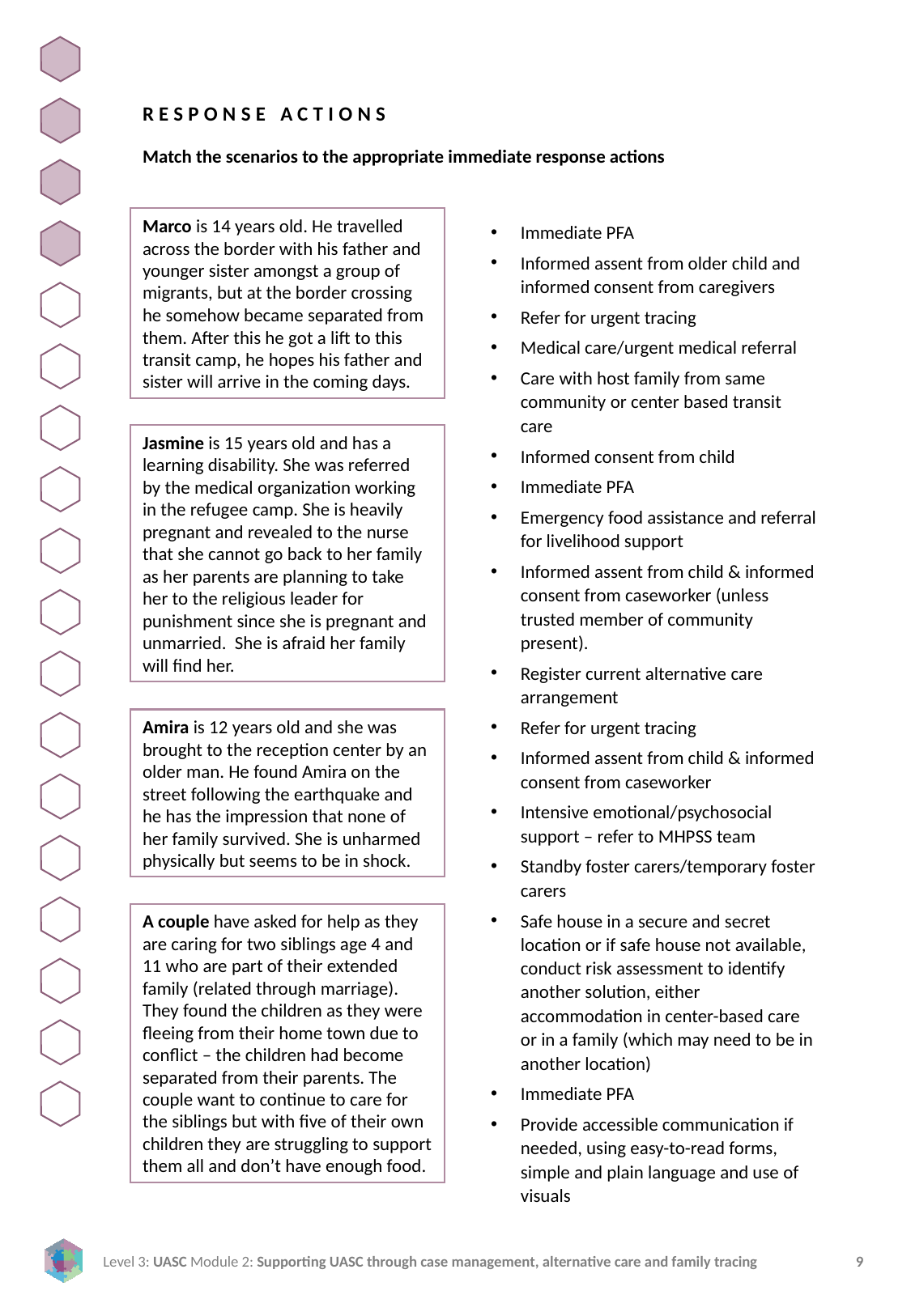

RESPONSE ACTIONS

Match the scenarios to the appropriate immediate response actions

Marco is 14 years old. He travelled across the border with his father and younger sister amongst a group of migrants, but at the border crossing he somehow became separated from them. After this he got a lift to this transit camp, he hopes his father and sister will arrive in the coming days.
Immediate PFA
Informed assent from older child and informed consent from caregivers
Refer for urgent tracing
Medical care/urgent medical referral
Care with host family from same community or center based transit care
Informed consent from child
Immediate PFA
Emergency food assistance and referral for livelihood support
Informed assent from child & informed consent from caseworker (unless trusted member of community present).
Register current alternative care arrangement
Refer for urgent tracing
Informed assent from child & informed consent from caseworker
Intensive emotional/psychosocial support – refer to MHPSS team
Standby foster carers/temporary foster carers
Safe house in a secure and secret location or if safe house not available, conduct risk assessment to identify another solution, either accommodation in center-based care or in a family (which may need to be in another location)
Immediate PFA
Provide accessible communication if needed, using easy-to-read forms, simple and plain language and use of visuals

Jasmine is 15 years old and has a learning disability. She was referred by the medical organization working in the refugee camp. She is heavily pregnant and revealed to the nurse that she cannot go back to her family as her parents are planning to take her to the religious leader for punishment since she is pregnant and unmarried.  She is afraid her family will find her.

Amira is 12 years old and she was brought to the reception center by an older man. He found Amira on the street following the earthquake and he has the impression that none of her family survived. She is unharmed physically but seems to be in shock.

A couple have asked for help as they are caring for two siblings age 4 and 11 who are part of their extended family (related through marriage). They found the children as they were fleeing from their home town due to conflict – the children had become separated from their parents. The couple want to continue to care for the siblings but with five of their own children they are struggling to support them all and don’t have enough food.